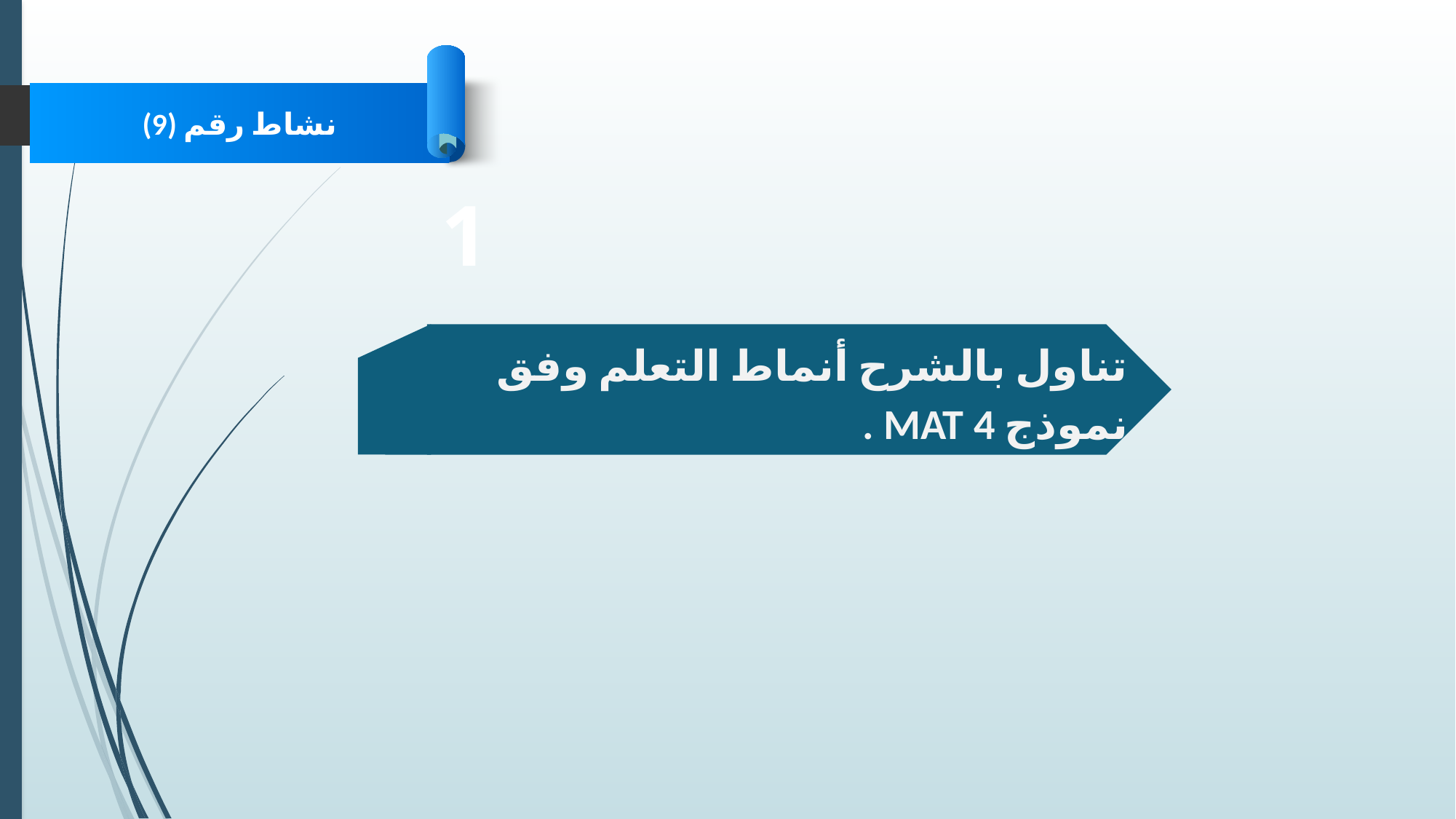

نشاط رقم (9)

1

تناول بالشرح أنماط التعلم وفق نموذج 4 MAT .